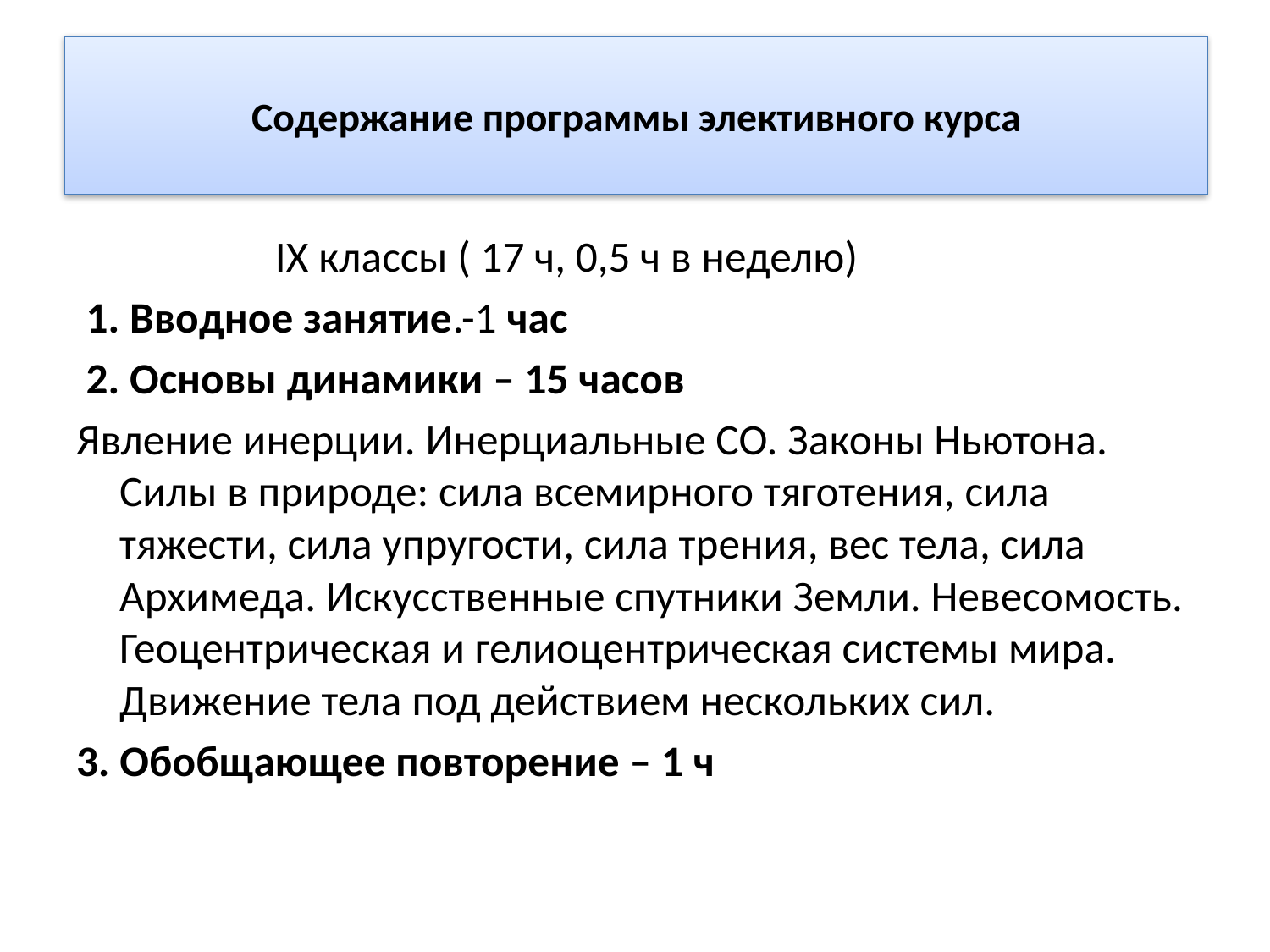

# Содержание программы элективного курса
                    IX классы ( 17 ч, 0,5 ч в неделю)
 1. Вводное занятие.-1 час
 2. Основы динамики – 15 часов
Явление инерции. Инерциальные СО. Законы Ньютона. Силы в природе: сила всемирного тяготения, сила тяжести, сила упругости, сила трения, вес тела, сила Архимеда. Искусственные спутники Земли. Невесомость. Геоцентрическая и гелиоцентрическая системы мира. Движение тела под действием нескольких сил.
3. Обобщающее повторение – 1 ч